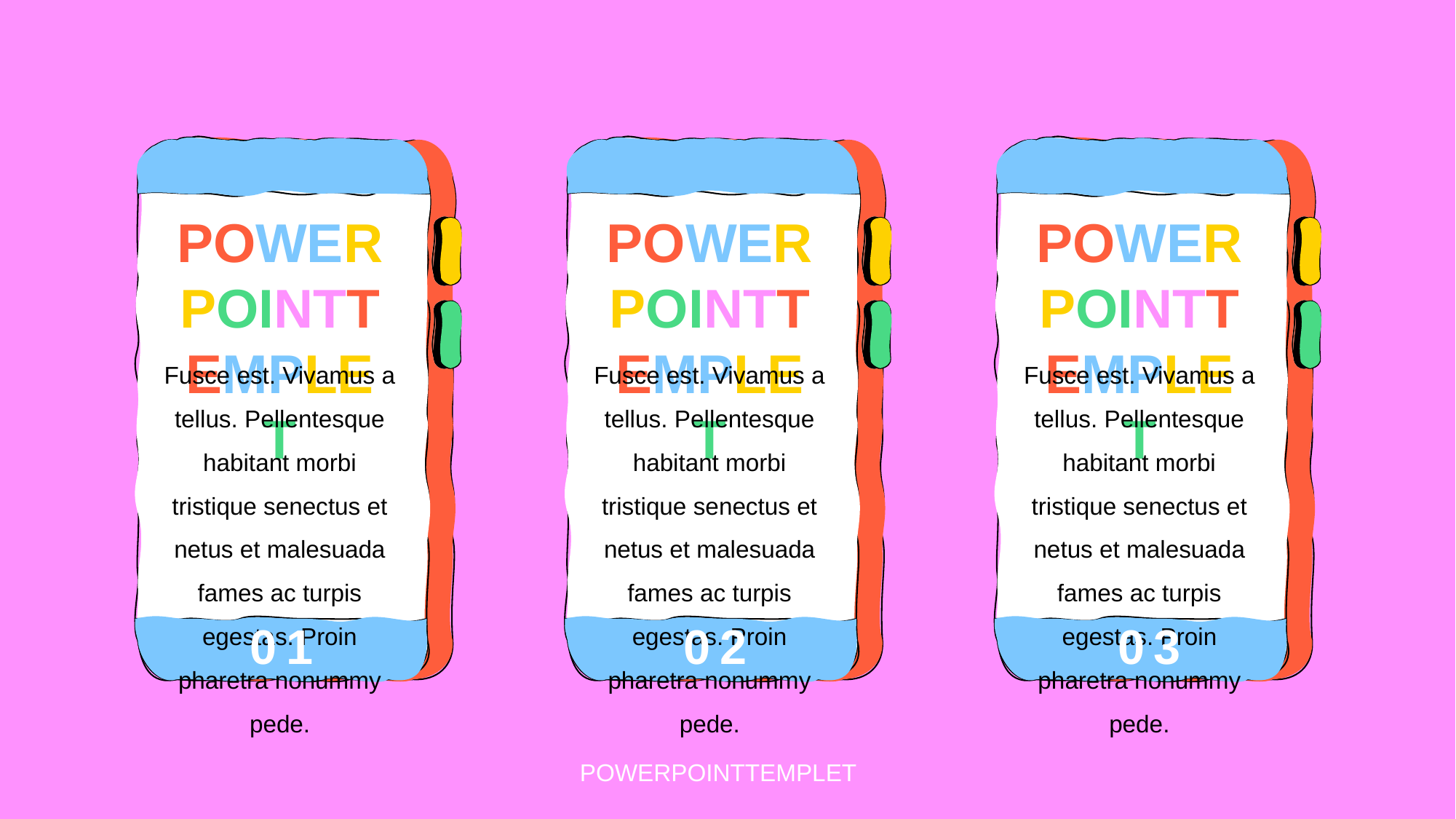

POWERPOINTTEMPLET
Fusce est. Vivamus a tellus. Pellentesque habitant morbi tristique senectus et netus et malesuada fames ac turpis egestas. Proin pharetra nonummy pede.

POWERPOINTTEMPLET
Fusce est. Vivamus a tellus. Pellentesque habitant morbi tristique senectus et netus et malesuada fames ac turpis egestas. Proin pharetra nonummy pede.

POWERPOINTTEMPLET
Fusce est. Vivamus a tellus. Pellentesque habitant morbi tristique senectus et netus et malesuada fames ac turpis egestas. Proin pharetra nonummy pede.
01
02
03
POWERPOINTTEMPLET